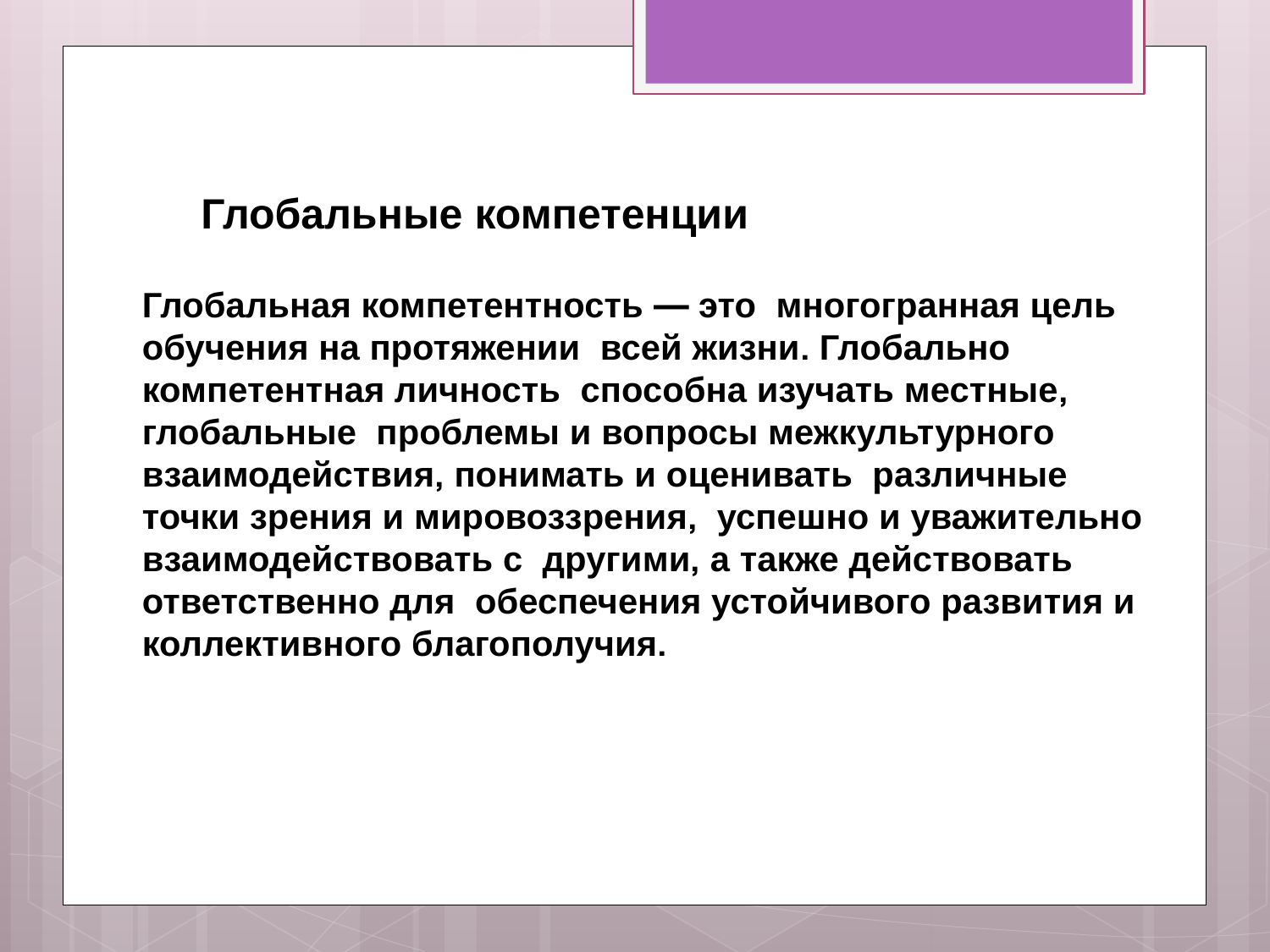

Глобальные компетенции
Глобальная компетентность — это  многогранная цель обучения на протяжении  всей жизни. Глобально компетентная личность  способна изучать местные, глобальные  проблемы и вопросы межкультурного  взаимодействия, понимать и оценивать  различные точки зрения и мировоззрения,  успешно и уважительно взаимодействовать с  другими, а также действовать ответственно для  обеспечения устойчивого развития и  коллективного благополучия.